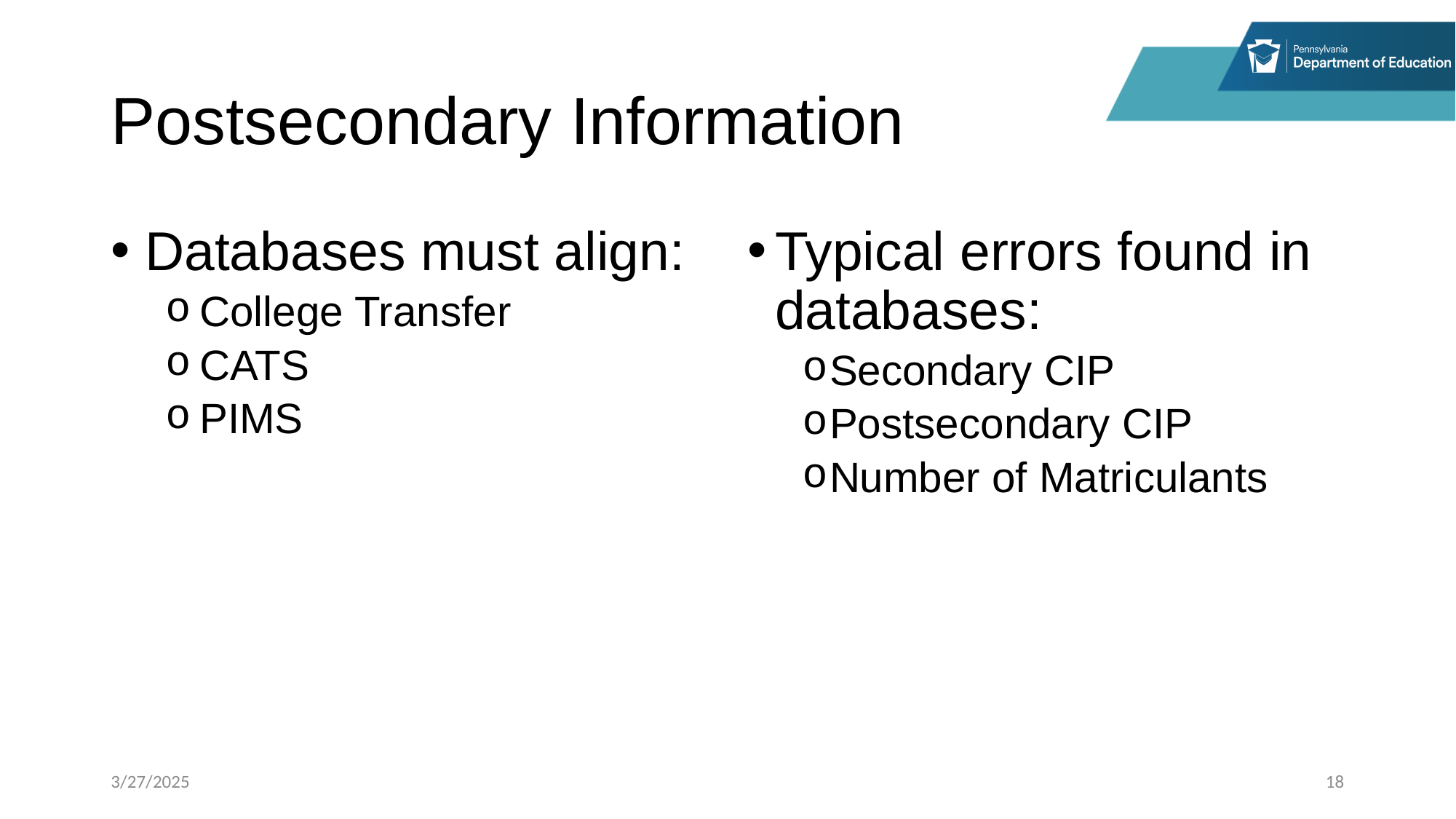

# Postsecondary Information
Databases must align:
College Transfer
CATS
PIMS

Typical errors found in databases:
Secondary CIP
Postsecondary CIP
Number of Matriculants

3/27/2025
18